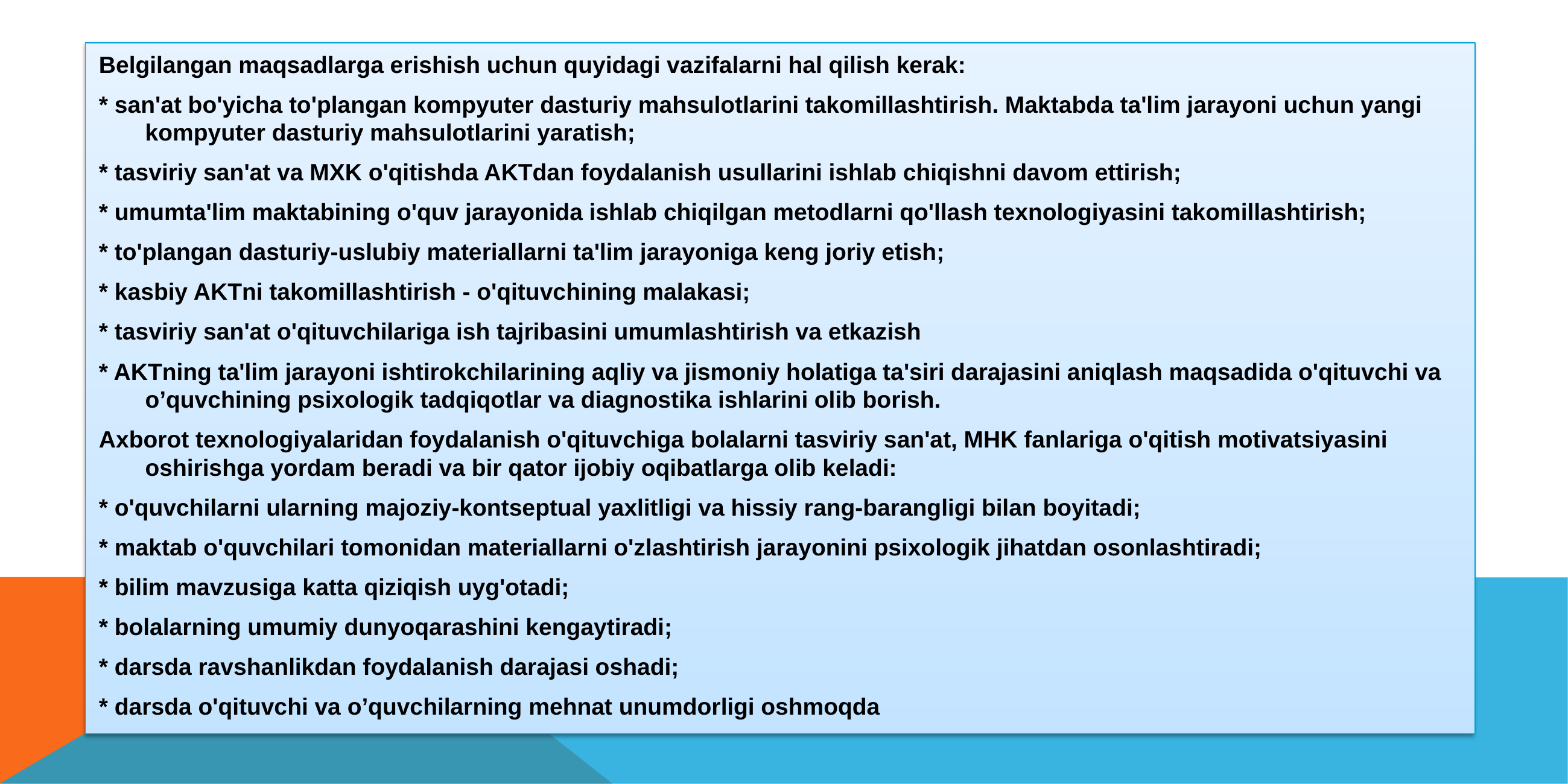

Belgilangan maqsadlarga erishish uchun quyidagi vazifalarni hal qilish kerak:
* san'at bo'yicha to'plangan kompyuter dasturiy mahsulotlarini takomillashtirish. Maktabda ta'lim jarayoni uchun yangi kompyuter dasturiy mahsulotlarini yaratish;
* tasviriy san'at va MXK o'qitishda AKTdan foydalanish usullarini ishlab chiqishni davom ettirish;
* umumta'lim maktabining o'quv jarayonida ishlab chiqilgan metodlarni qo'llash texnologiyasini takomillashtirish;
* to'plangan dasturiy-uslubiy materiallarni ta'lim jarayoniga keng joriy etish;
* kasbiy AKTni takomillashtirish - o'qituvchining malakasi;
* tasviriy san'at o'qituvchilariga ish tajribasini umumlashtirish va etkazish
* AKTning ta'lim jarayoni ishtirokchilarining aqliy va jismoniy holatiga ta'siri darajasini aniqlash maqsadida o'qituvchi va o’quvchining psixologik tadqiqotlar va diagnostika ishlarini olib borish.
Axborot texnologiyalaridan foydalanish o'qituvchiga bolalarni tasviriy san'at, MHK fanlariga o'qitish motivatsiyasini oshirishga yordam beradi va bir qator ijobiy oqibatlarga olib keladi:
* o'quvchilarni ularning majoziy-kontseptual yaxlitligi va hissiy rang-barangligi bilan boyitadi;
* maktab o'quvchilari tomonidan materiallarni o'zlashtirish jarayonini psixologik jihatdan osonlashtiradi;
* bilim mavzusiga katta qiziqish uyg'otadi;
* bolalarning umumiy dunyoqarashini kengaytiradi;
* darsda ravshanlikdan foydalanish darajasi oshadi;
* darsda o'qituvchi va o’quvchilarning mehnat unumdorligi oshmoqda